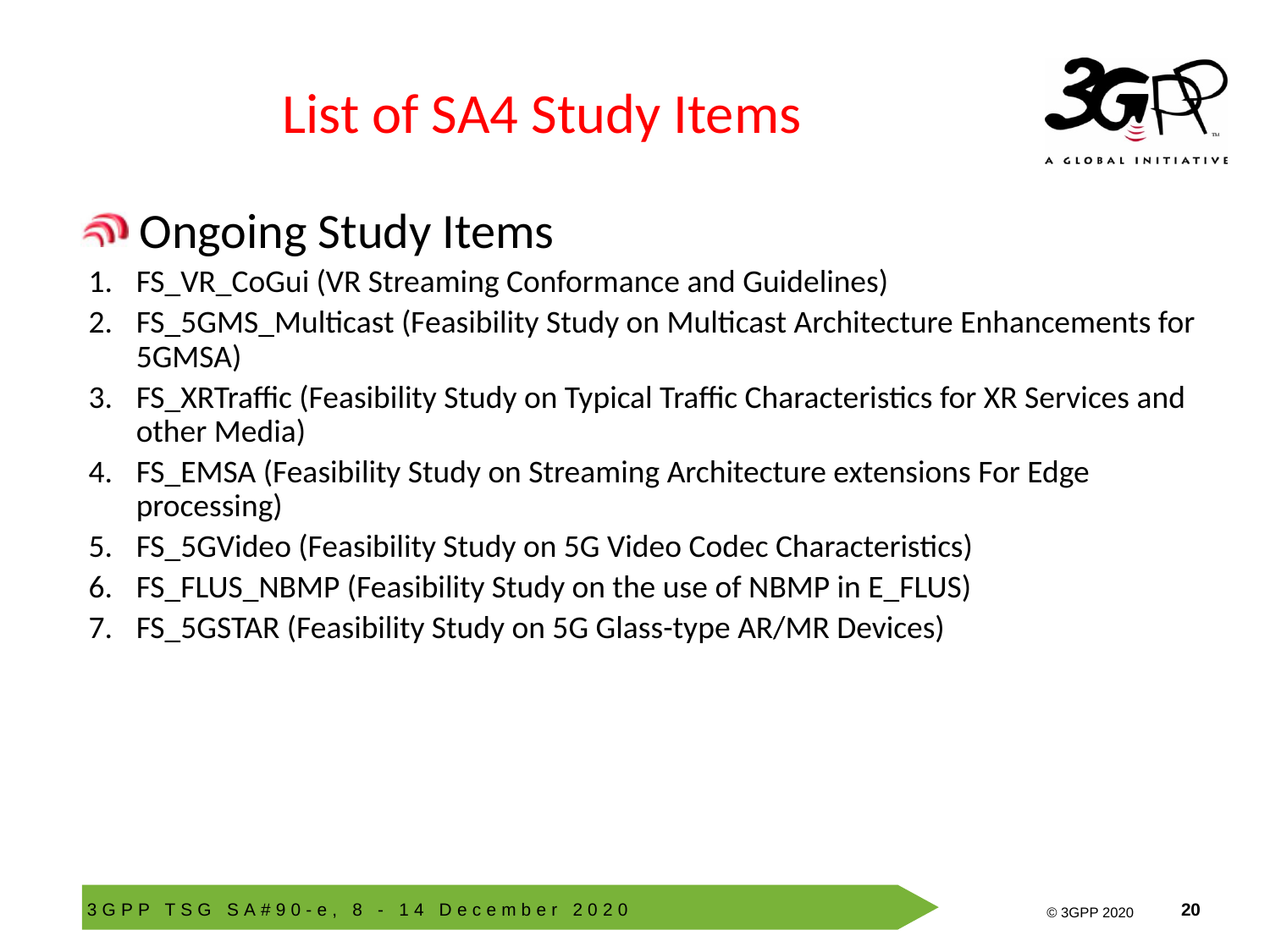

# List of SA4 Study Items
 Ongoing Study Items
FS_VR_CoGui (VR Streaming Conformance and Guidelines)
FS_5GMS_Multicast (Feasibility Study on Multicast Architecture Enhancements for 5GMSA)
FS_XRTraffic (Feasibility Study on Typical Traffic Characteristics for XR Services and other Media)
FS_EMSA (Feasibility Study on Streaming Architecture extensions For Edge processing)
FS_5GVideo (Feasibility Study on 5G Video Codec Characteristics)
FS_FLUS_NBMP (Feasibility Study on the use of NBMP in E_FLUS)
FS_5GSTAR (Feasibility Study on 5G Glass-type AR/MR Devices)